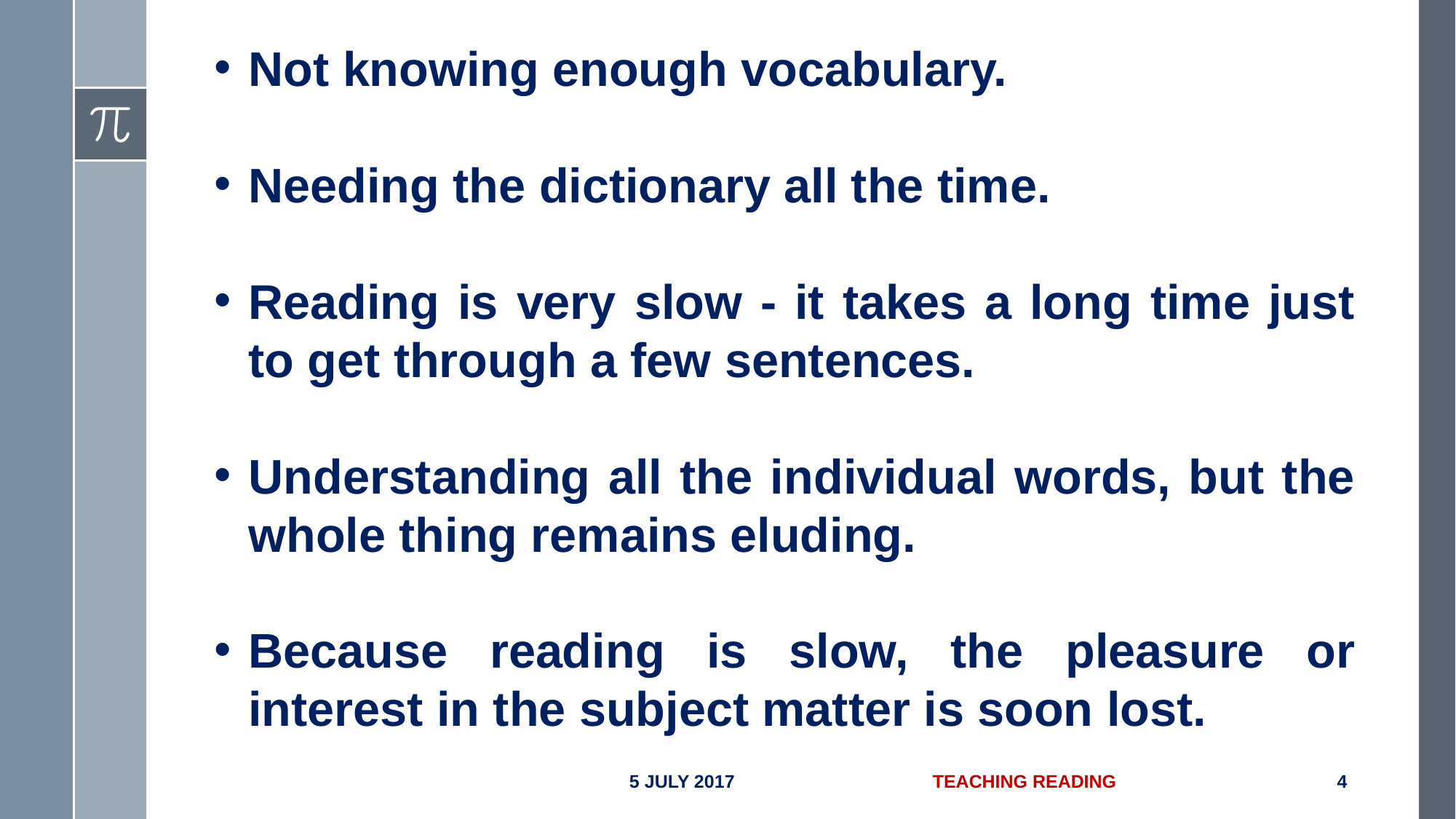

Not knowing enough vocabulary.

Needing the dictionary all the time.

Reading is very slow - it takes a long time just to get through a few sentences.

Understanding all the individual words, but the whole thing remains eluding.

Because reading is slow, the pleasure or interest in the subject matter is soon lost.
5 July 2017
Teaching Reading
4